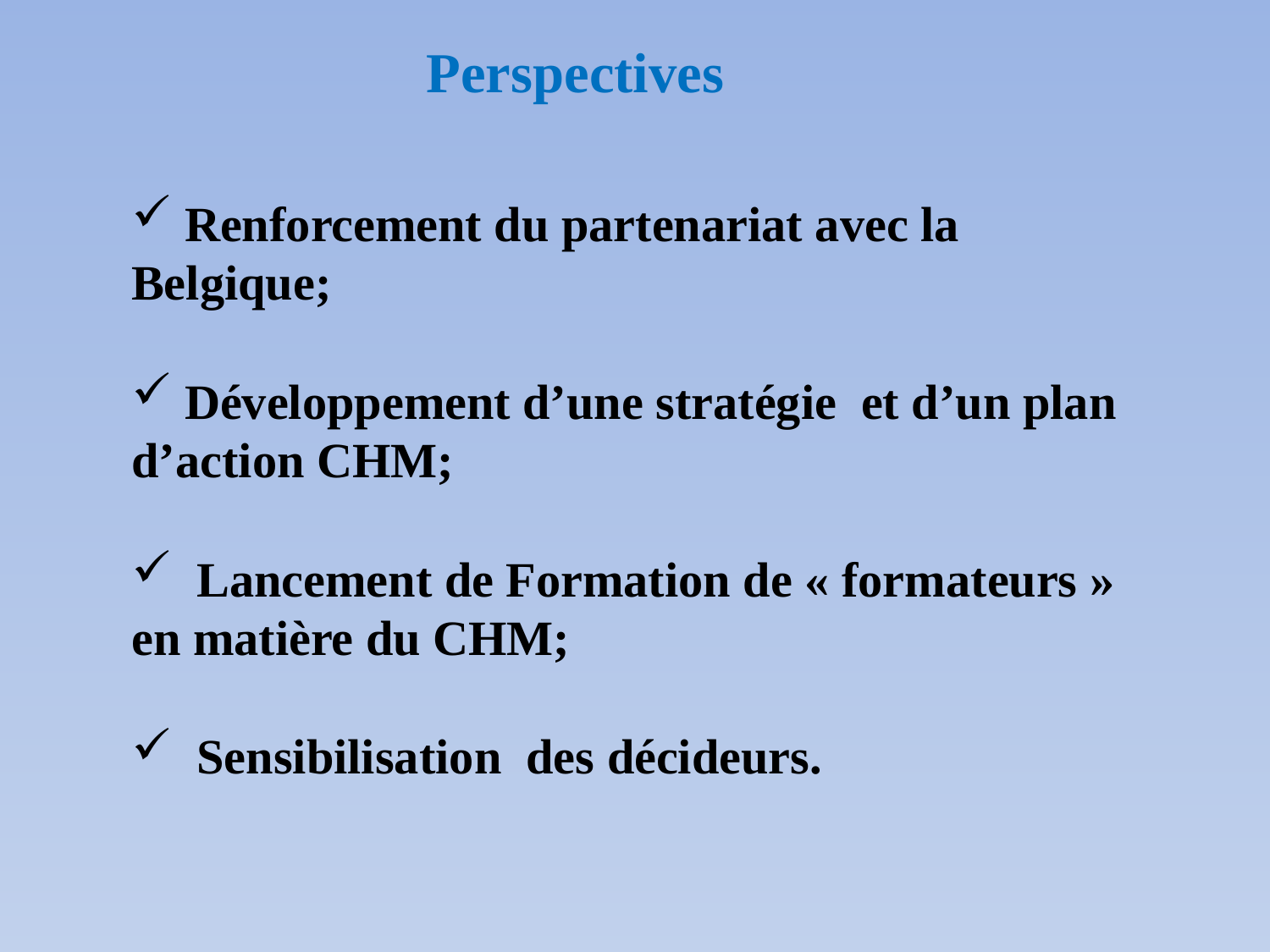

Perspectives

 Renforcement du partenariat avec la Belgique;

 Développement d’une stratégie  et d’un plan d’action CHM;

  Lancement de Formation de « formateurs » en matière du CHM;

  Sensibilisation  des décideurs.